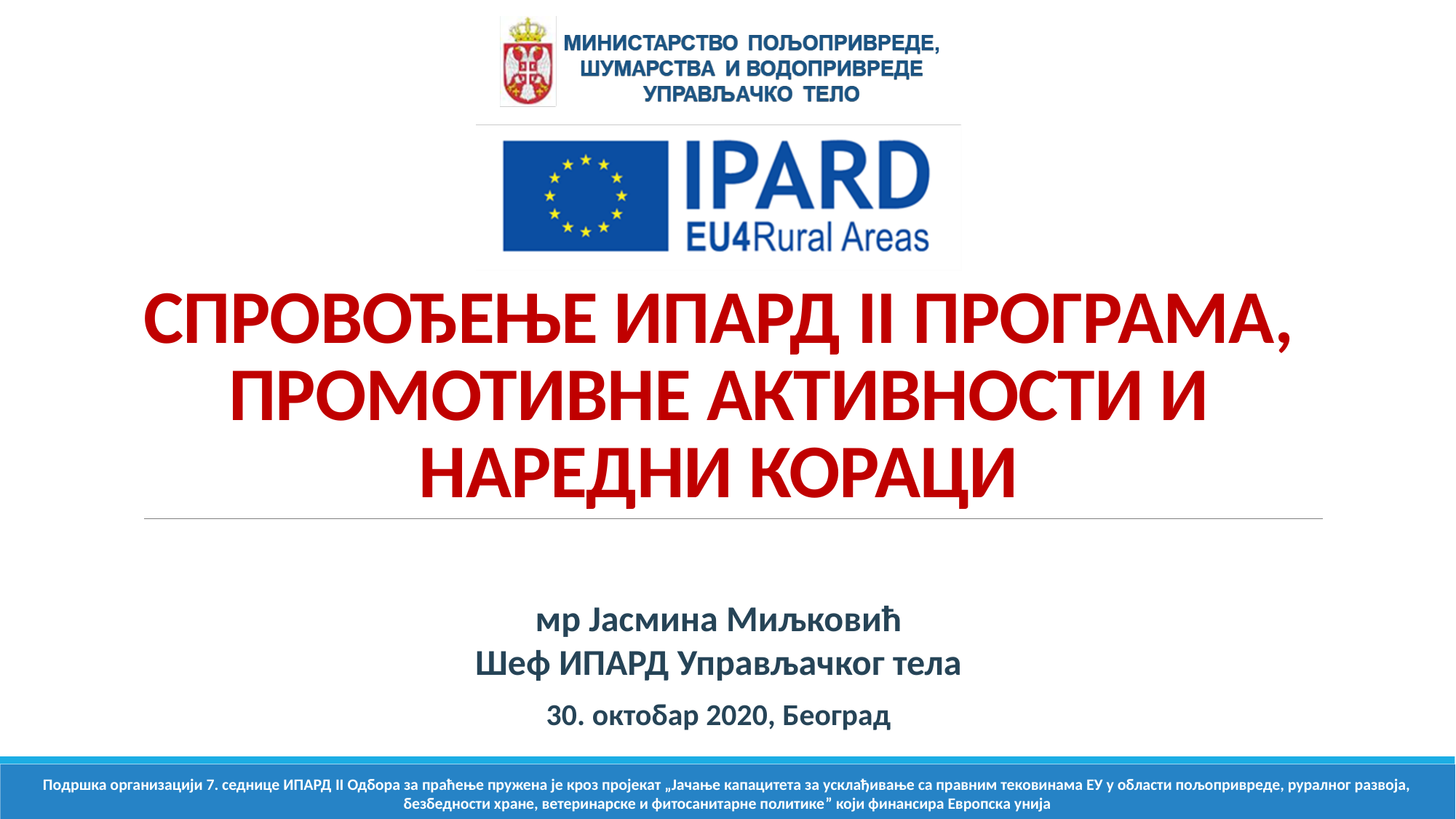

СПРОВОЂЕЊЕ ИПАРД II ПРОГРАМА, ПРОМОТИВНЕ АКТИВНОСТИ И НАРЕДНИ КОРАЦИ

мр Јасмина Миљковић
Шеф ИПАРД Управљачког тела
30. октобар 2020, Београд